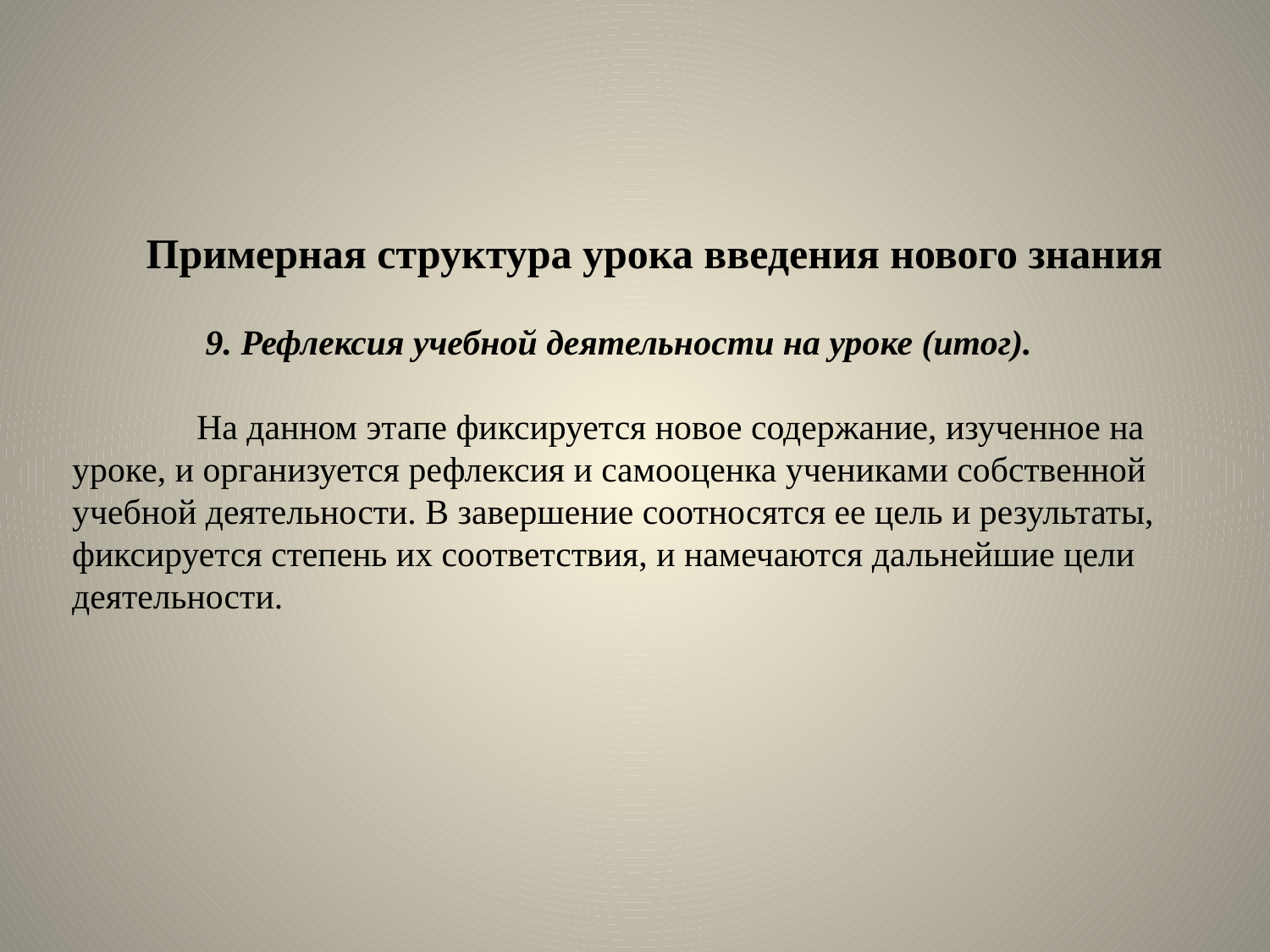

Примерная структура урока введения нового знания

               9. Рефлексия учебной деятельности на уроке (итог).

              На данном этапе фиксируется новое содержание, изученное на уроке, и организуется рефлексия и самооценка учениками собственной учебной деятельности. В завершение соотносятся ее цель и результаты, фиксируется степень их соответствия, и намечаются дальнейшие цели деятельности.